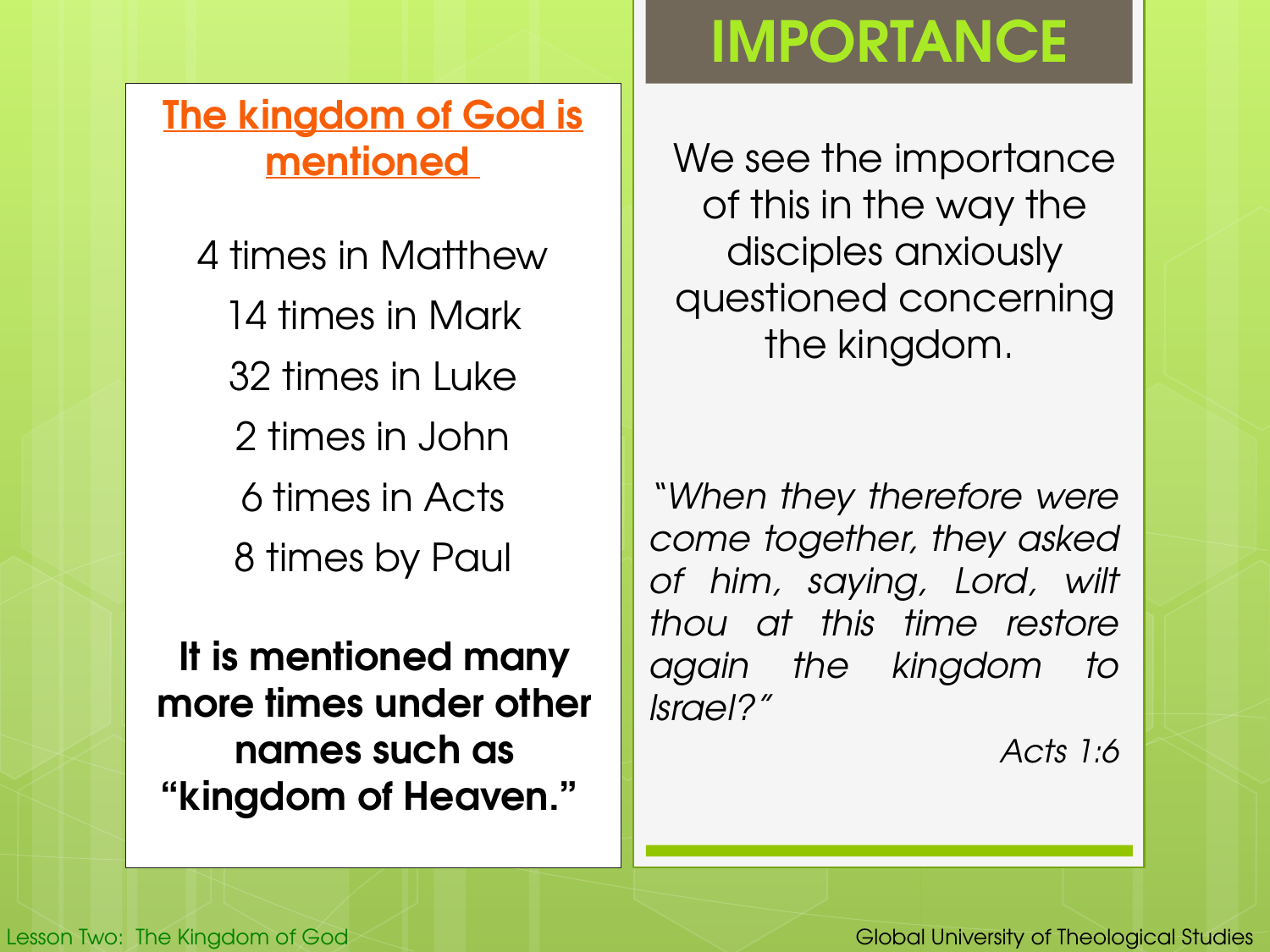

IMPORTANCE
The kingdom of God is mentioned

4 times in Matthew
14 times in Mark
32 times in Luke
2 times in John
6 times in Acts
8 times by Paul
We see the importance of this in the way the disciples anxiously questioned concerning the kingdom.
“When they therefore were come together, they asked of him, saying, Lord, wilt thou at this time restore again the kingdom to Israel?”
       	          Acts 1:6
It is mentioned many more times under other names such as “kingdom of Heaven.”
 Global University of Theological Studies
Lesson Two:  The Kingdom of God